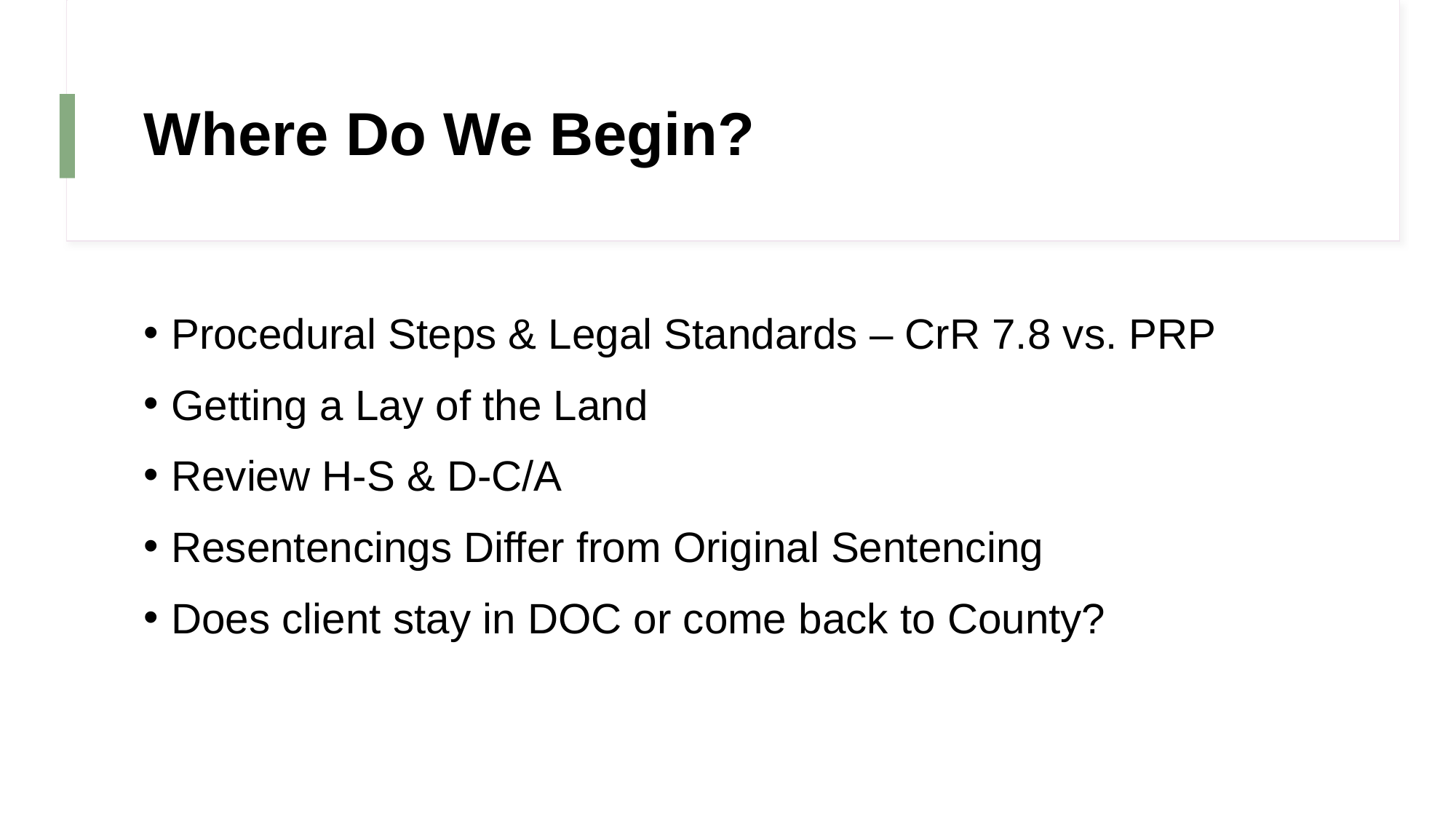

# Where Do We Begin?
Procedural Steps & Legal Standards – CrR 7.8 vs. PRP
Getting a Lay of the Land
Review H-S & D-C/A
Resentencings Differ from Original Sentencing
Does client stay in DOC or come back to County?